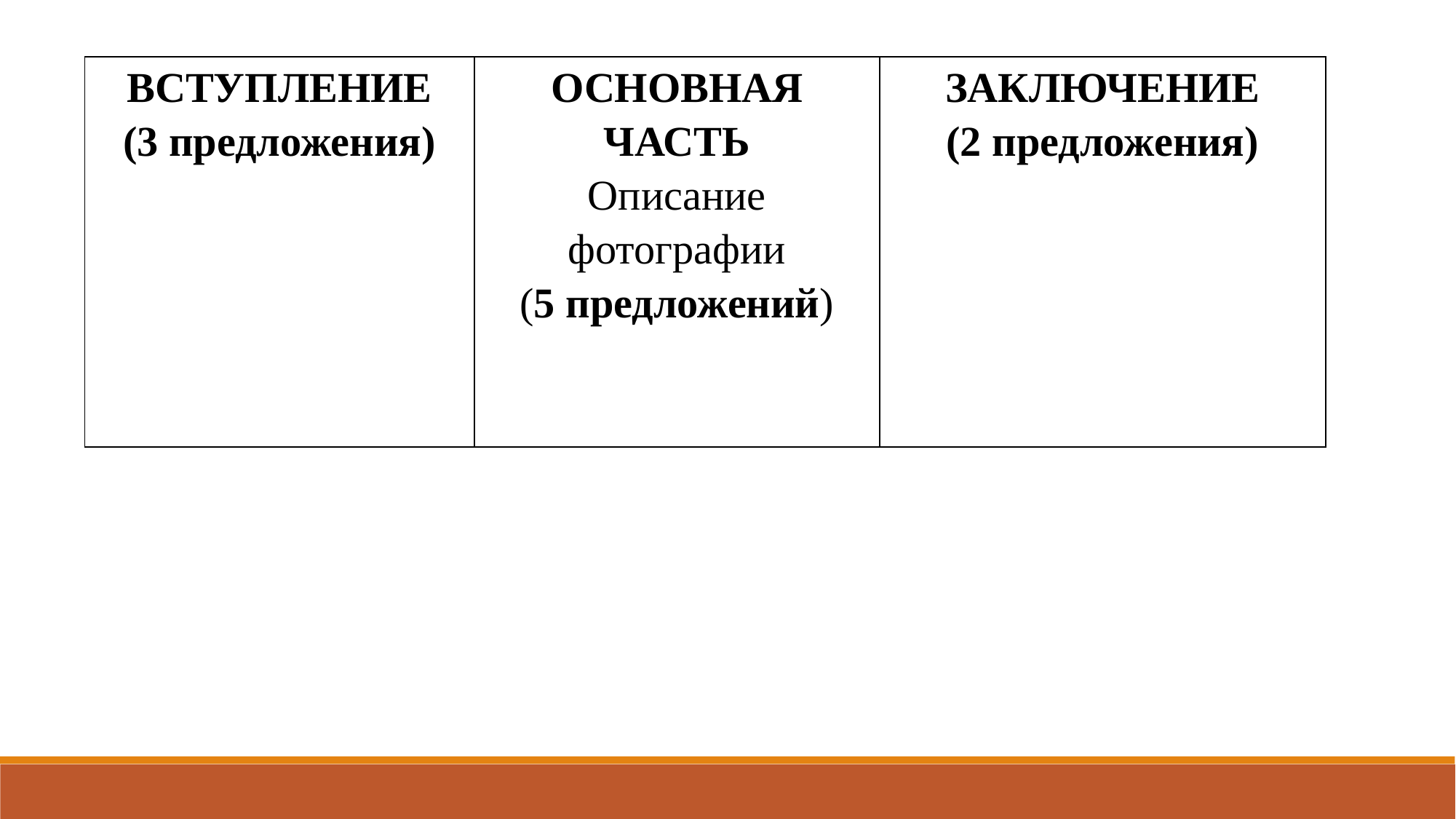

| ВСТУПЛЕНИЕ (3 предложения) | ОСНОВНАЯ ЧАСТЬ Описание фотографии (5 предложений) | ЗАКЛЮЧЕНИЕ (2 предложения) |
| --- | --- | --- |